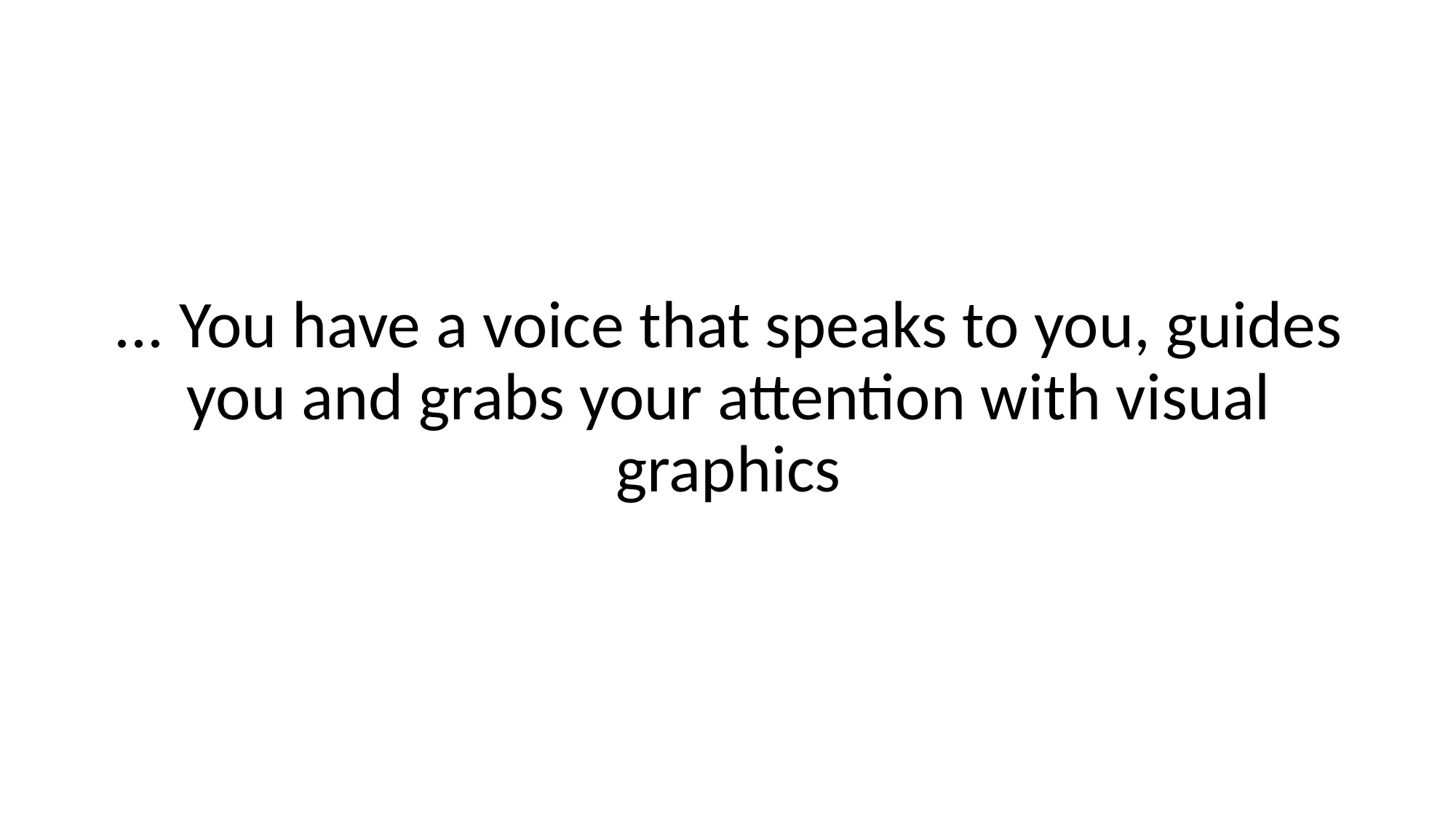

... You have a voice that speaks to you, guides you and grabs your attention with visual graphics